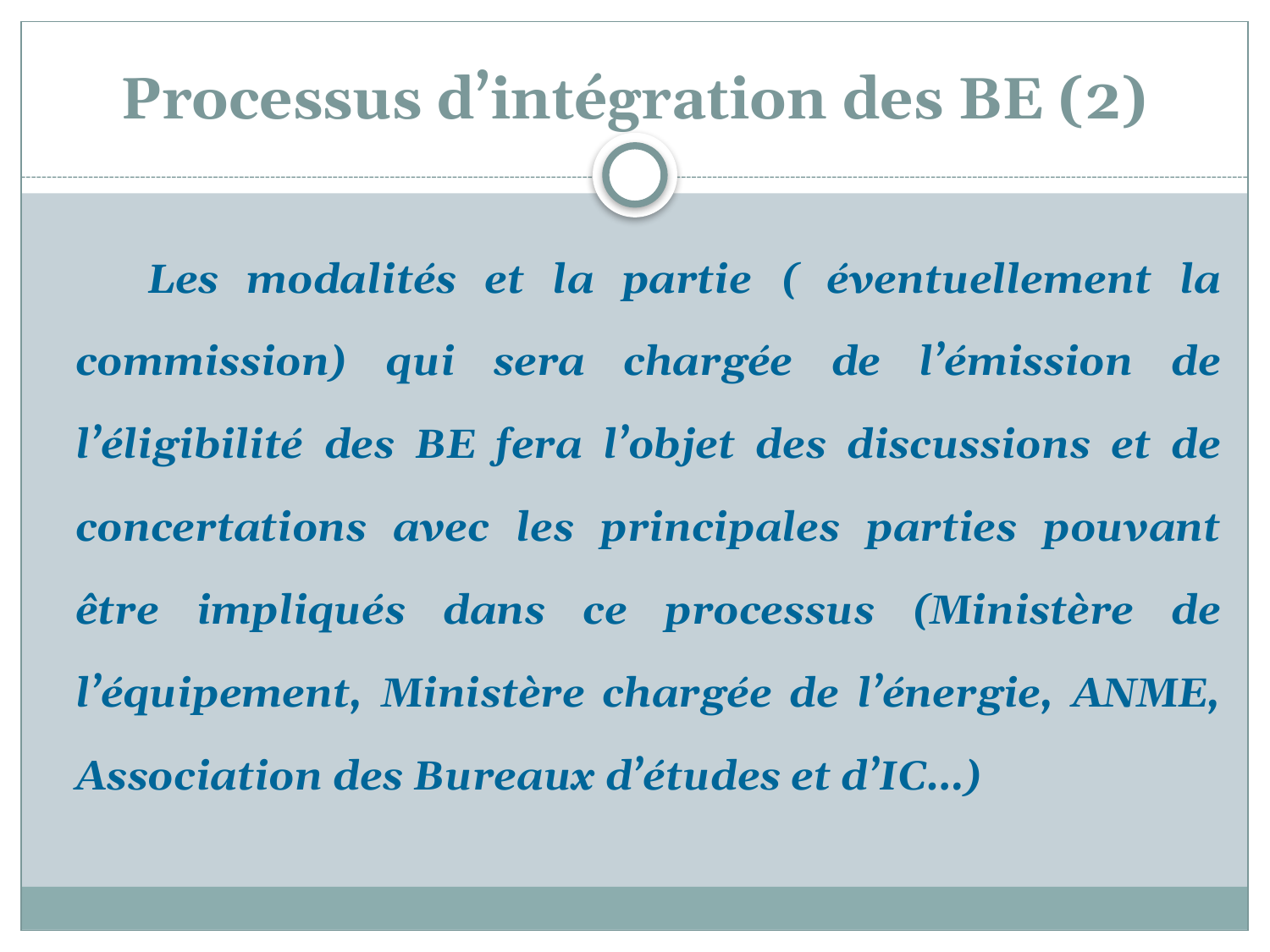

# Processus d’intégration des BE (2)
    	Les modalités et la partie ( éventuellement la commission) qui sera chargée de l’émission de l’éligibilité des BE fera l’objet des discussions et de concertations avec les principales parties pouvant être impliqués dans ce processus (Ministère de l’équipement, Ministère chargée de l’énergie, ANME, Association des Bureaux d’études et d’IC…)